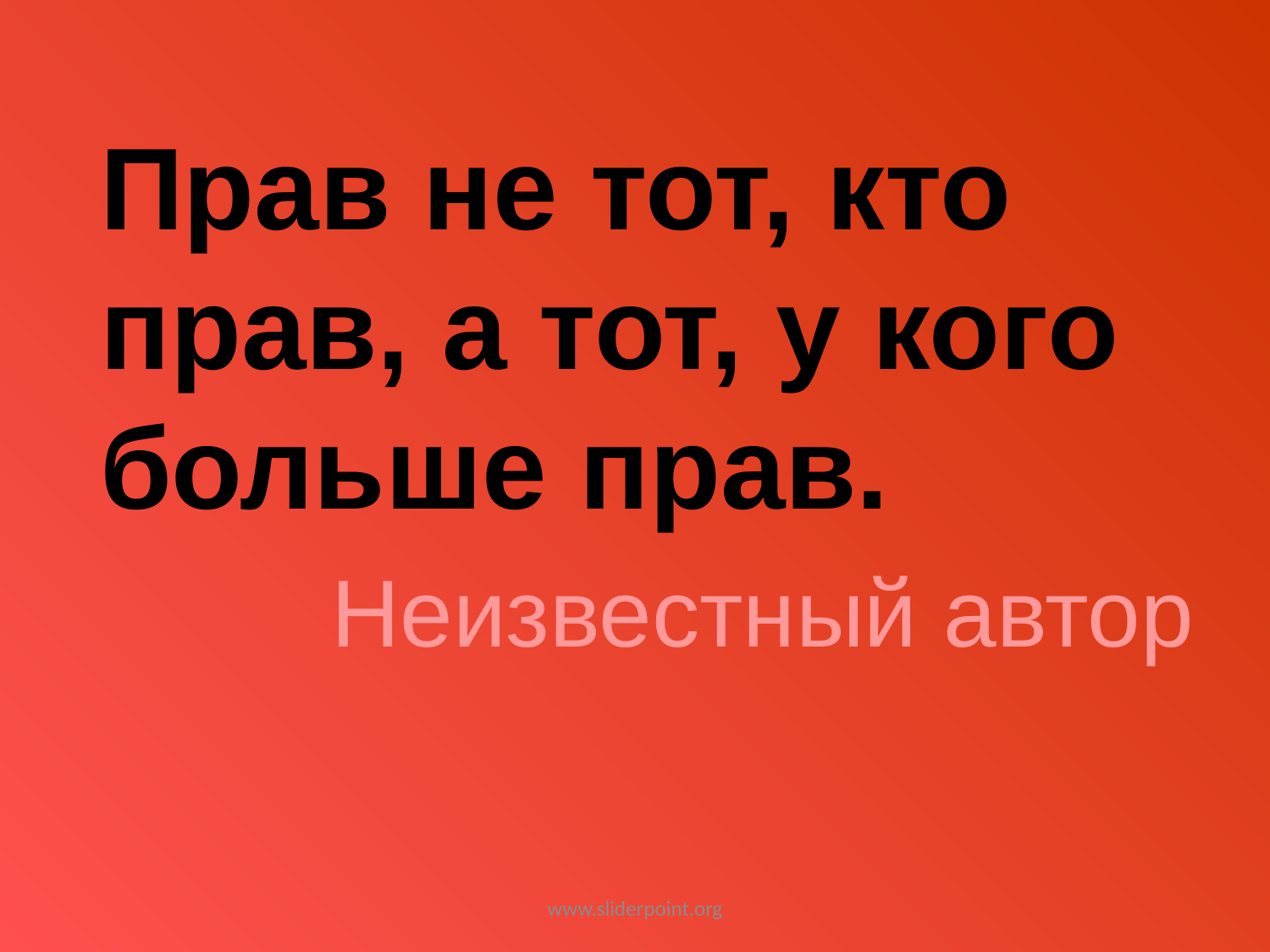

Прав не тот, кто прав, а тот, у кого больше прав.
Неизвестный автор
www.sliderpoint.org